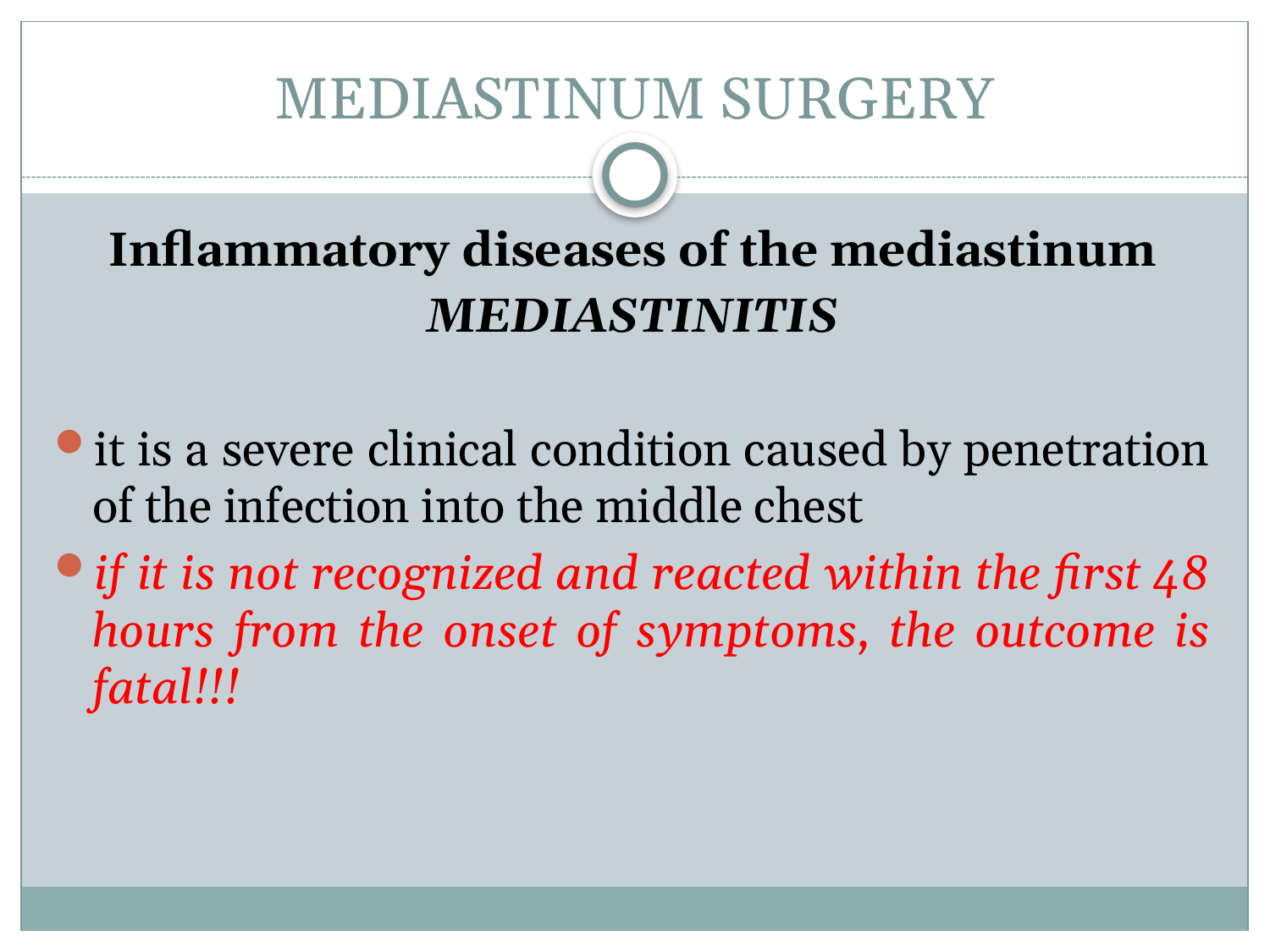

# MEDIASTINUM SURGERY
Inflammatory diseases of the mediastinum
MEDIASTINITIS

it is a severe clinical condition caused by penetration of the infection into the middle chest
if it is not recognized and reacted within the first 48 hours from the onset of symptoms, the outcome is fatal!!!